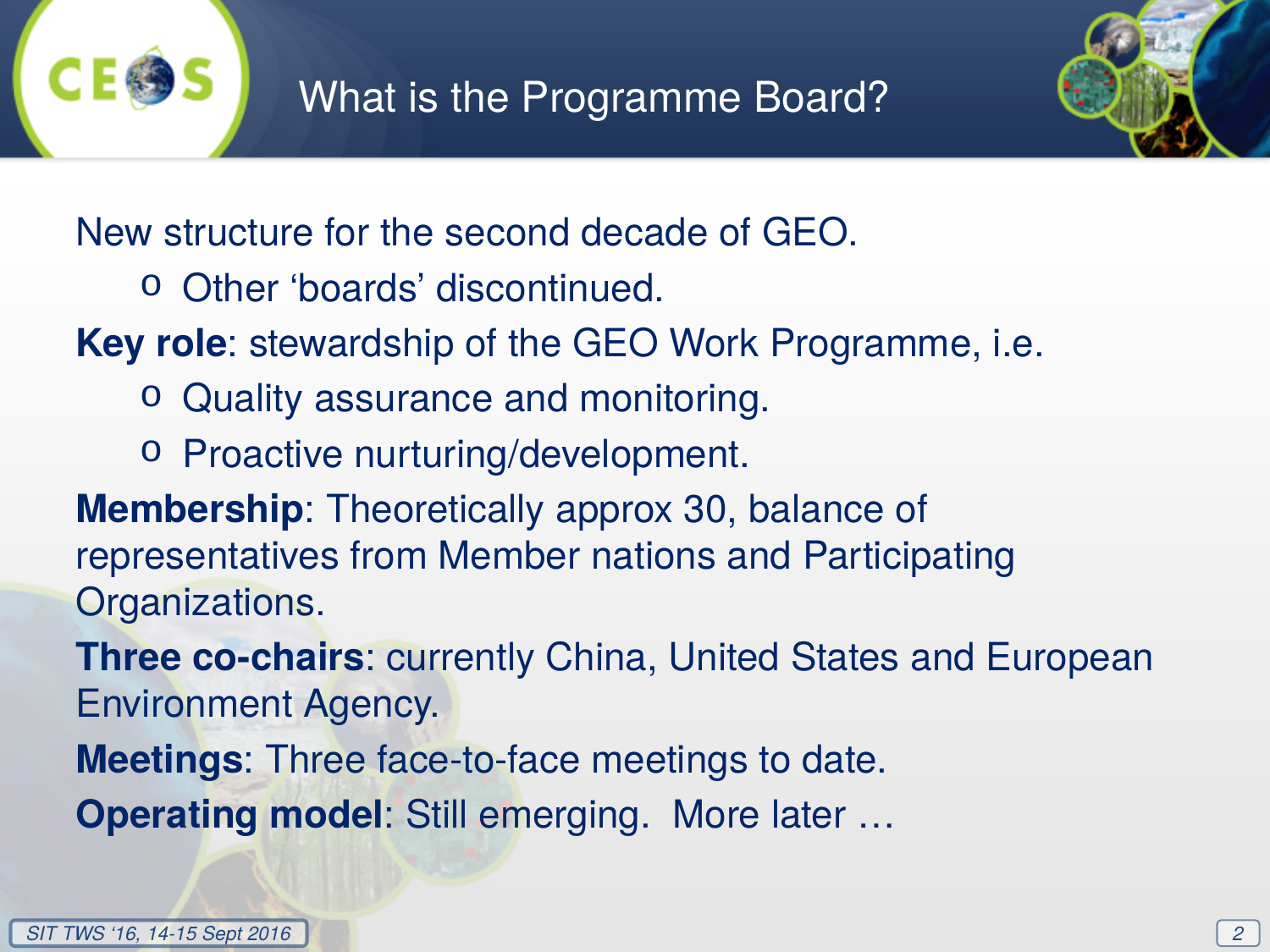

What is the Programme Board?
New structure for the second decade of GEO.
Other ‘boards’ discontinued.
Key role: stewardship of the GEO Work Programme, i.e.
Quality assurance and monitoring.
Proactive nurturing/development.
Membership: Theoretically approx 30, balance of representatives from Member nations and Participating Organizations.
Three co-chairs: currently China, United States and European Environment Agency.
Meetings: Three face-to-face meetings to date.
Operating model: Still emerging.  More later …
2